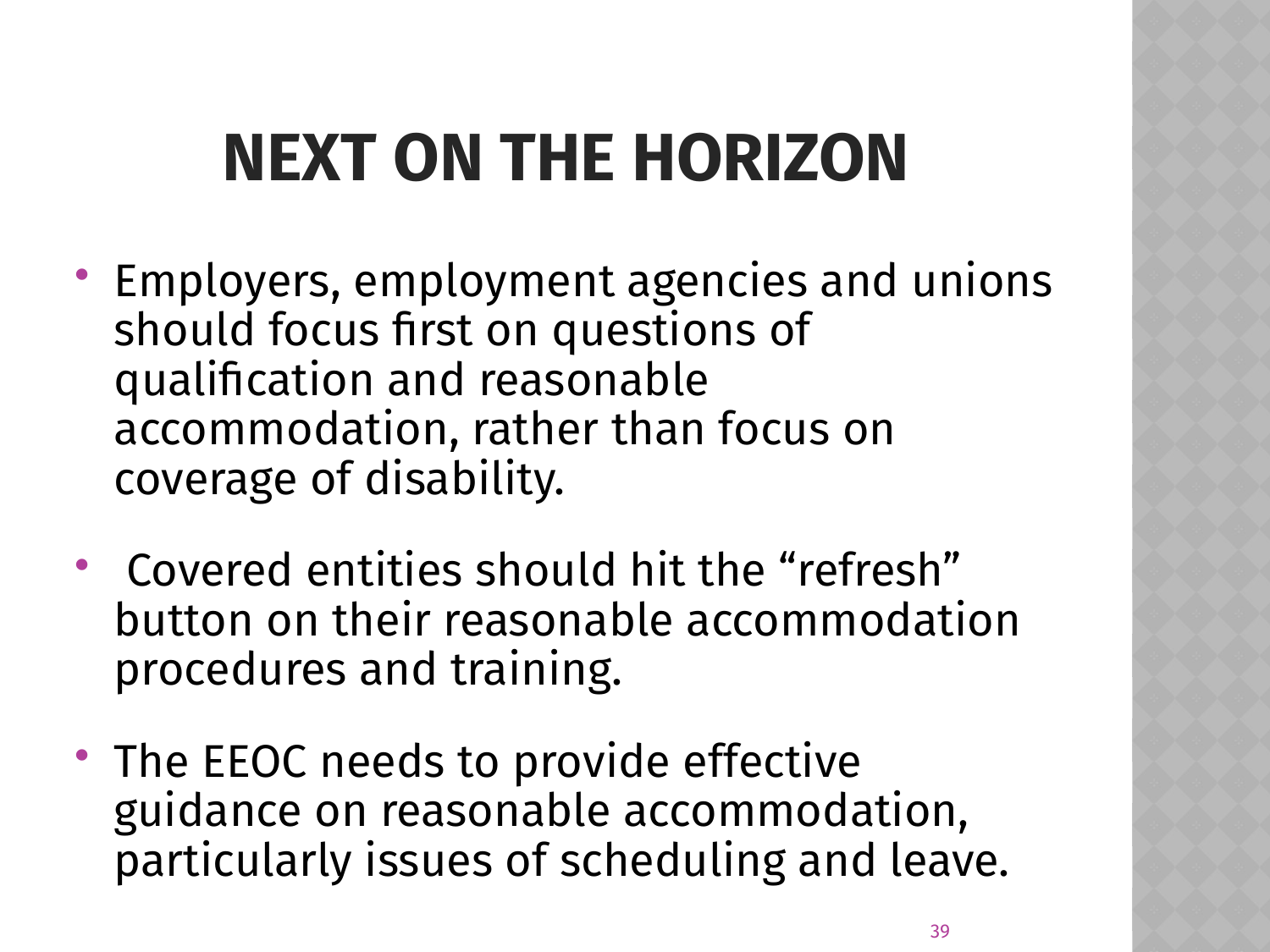

# Next on the horizon
Employers, employment agencies and unions should focus first on questions of qualification and reasonable accommodation, rather than focus on coverage of disability.
 Covered entities should hit the “refresh” button on their reasonable accommodation procedures and training.
The EEOC needs to provide effective guidance on reasonable accommodation, particularly issues of scheduling and leave.
39